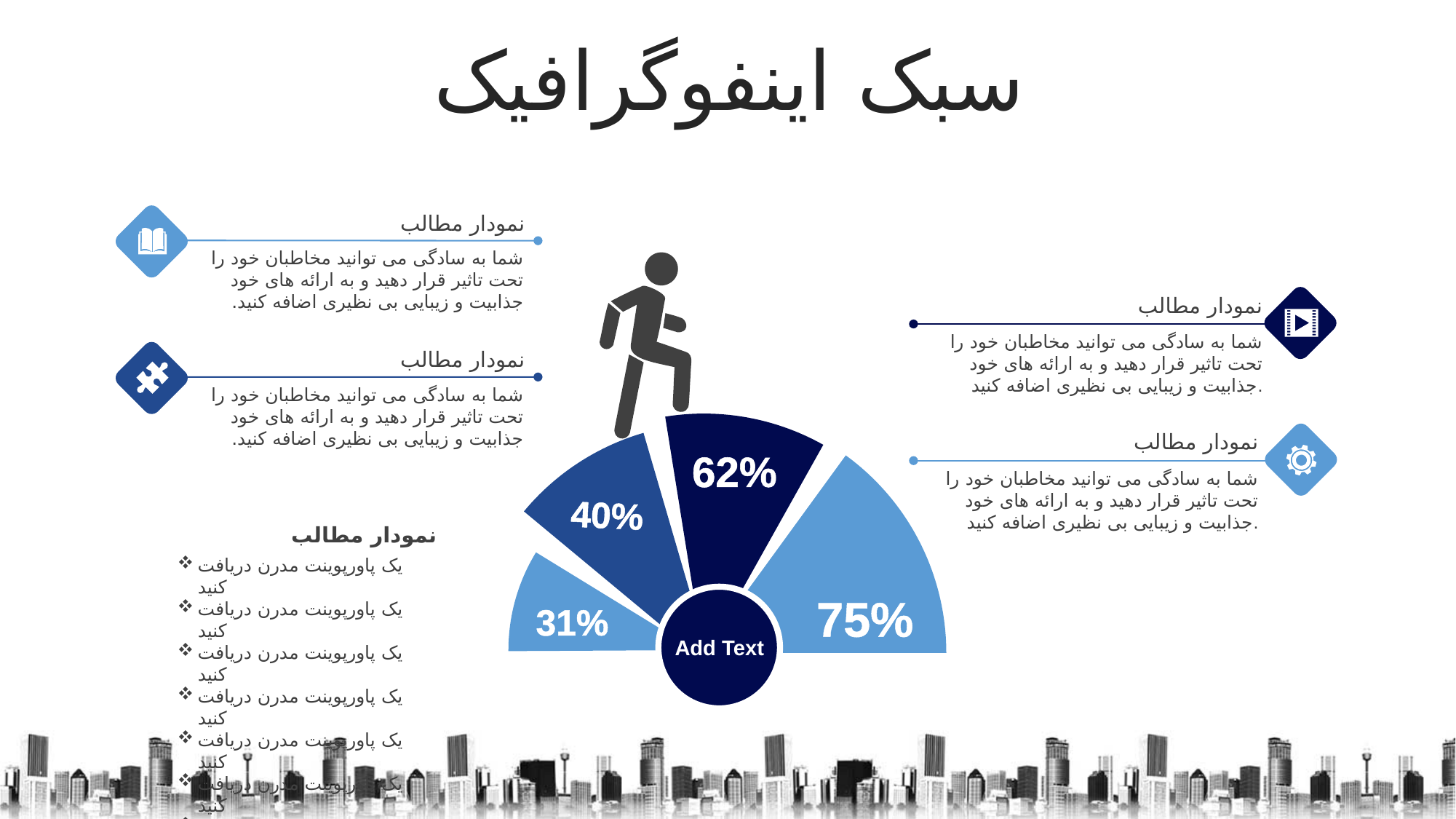

سبک اینفوگرافیک
نمودار مطالب

شما به سادگی می توانید مخاطبان خود را تحت تاثیر قرار دهید و به ارائه های خود جذابیت و زیبایی بی نظیری اضافه کنید.

نمودار مطالب

شما به سادگی می توانید مخاطبان خود را تحت تاثیر قرار دهید و به ارائه های خود جذابیت و زیبایی بی نظیری اضافه کنید.
نمودار مطالب

شما به سادگی می توانید مخاطبان خود را تحت تاثیر قرار دهید و به ارائه های خود جذابیت و زیبایی بی نظیری اضافه کنید.

نمودار مطالب

62%

شما به سادگی می توانید مخاطبان خود را تحت تاثیر قرار دهید و به ارائه های خود جذابیت و زیبایی بی نظیری اضافه کنید.
40%
نمودار مطالب
یک پاورپوینت مدرن دریافت کنید
یک پاورپوینت مدرن دریافت کنید
یک پاورپوینت مدرن دریافت کنید
یک پاورپوینت مدرن دریافت کنید
یک پاورپوینت مدرن دریافت کنید
یک پاورپوینت مدرن دریافت کنید
یک پاورپوینت مدرن دریافت کنید
یک پاورپوینت مدرن دریافت کنید

75%

31%
Add Text